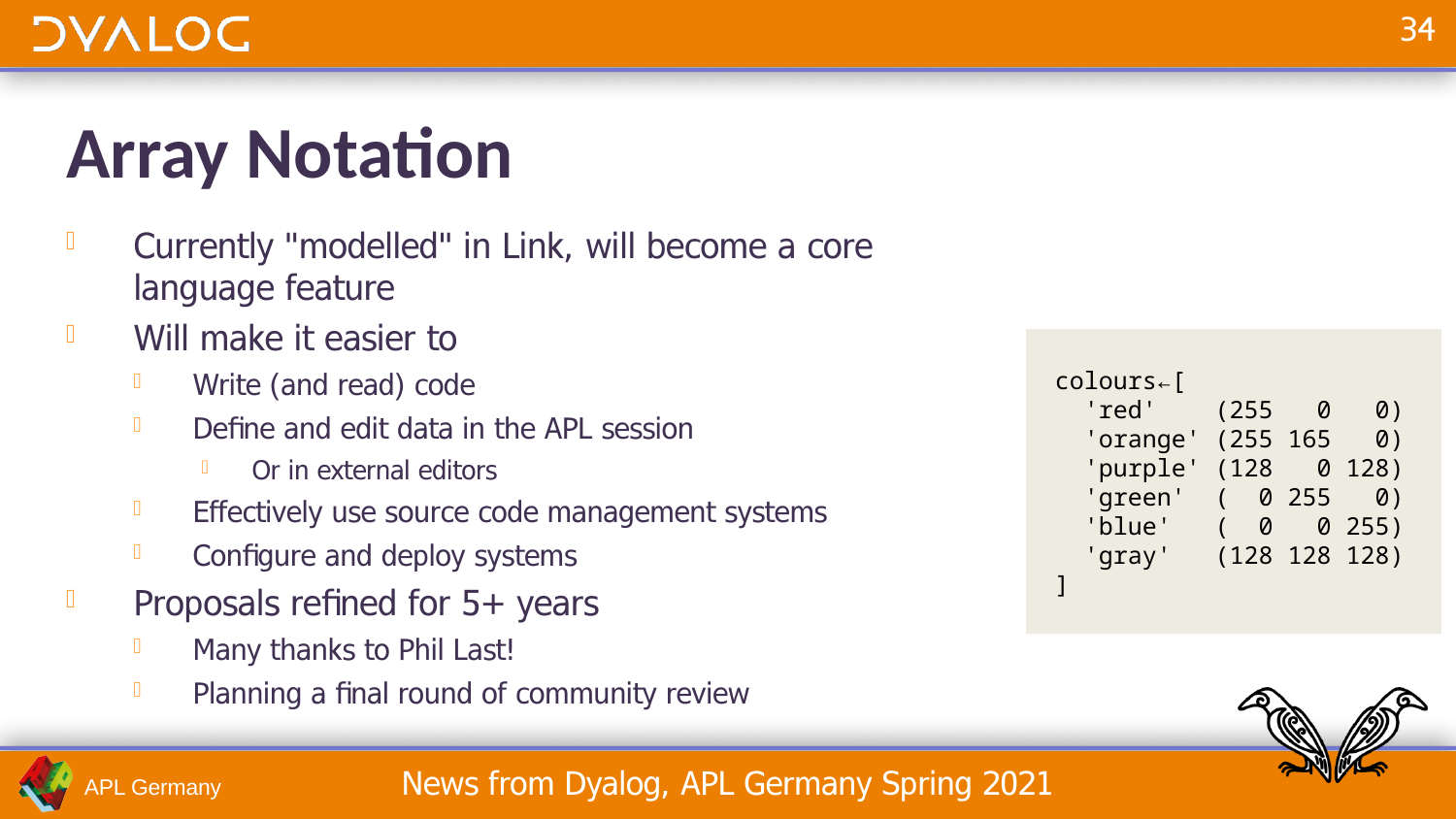

# Array Notation
Currently "modelled" in Link, will become a core language feature
Will make it easier to
Write (and read) code
Define and edit data in the APL session
Or in external editors
Effectively use source code management systems
Configure and deploy systems
Proposals refined for 5+ years
Many thanks to Phil Last!
Planning a final round of community review
 colours←[
   'red'    (255   0   0)
   'orange' (255 165   0)
   'purple' (128   0 128)
   'green'  (  0 255   0)
   'blue'   (  0   0 255)
   'gray'   (128 128 128)
 ]